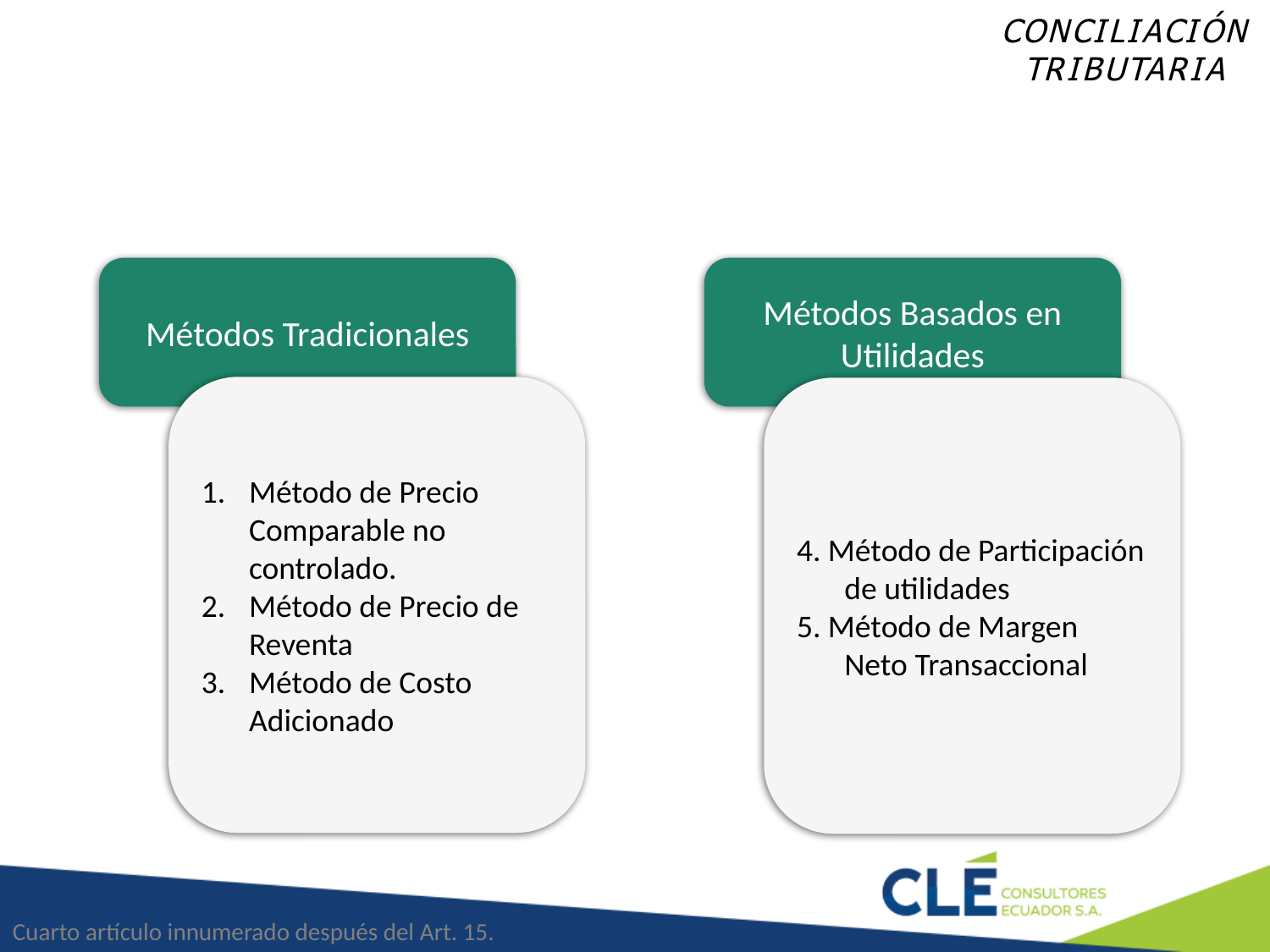

CONCILIACIÓN TRIBUTARIA
# 9 de 19.- AJUSTE POR PRECIOS DE TRANSFERENCIA
Métodos Tradicionales
Métodos Basados en Utilidades
Método de Precio Comparable no controlado.
Método de Precio de Reventa
Método de Costo Adicionado
4. Método de Participación de utilidades
5. Método de Margen Neto Transaccional
Cuarto artículo innumerado después del Art. 15.